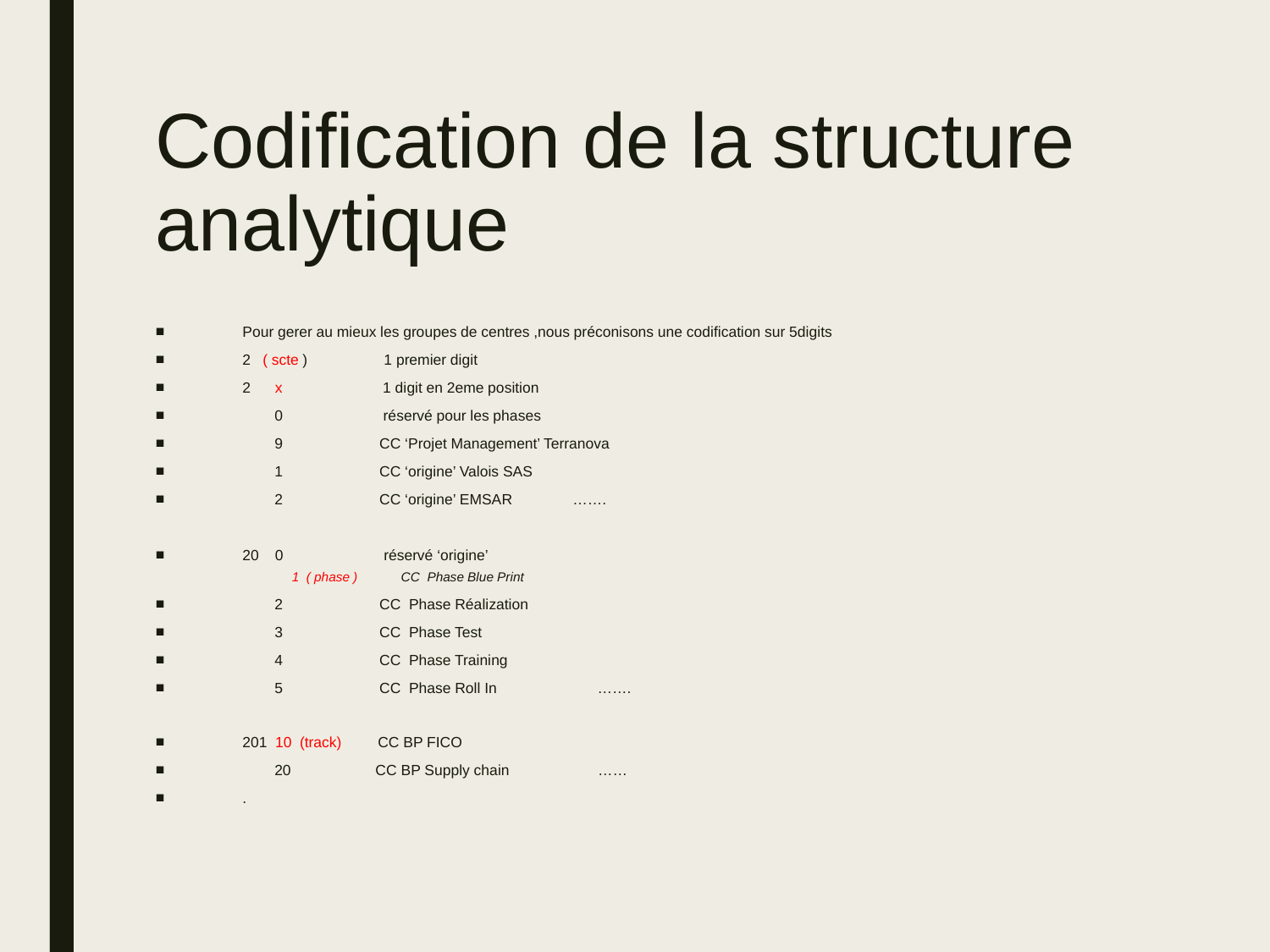

# Codification de la structure analytique
Pour gerer au mieux les groupes de centres ,nous préconisons une codification sur 5digits
2   ( scte )                   1 premier digit
2      x                         1 digit en 2eme position
        0                         réservé pour les phases
        9                        CC ‘Projet Management’ Terranova
        1                        CC ‘origine’ Valois SAS
        2                        CC ‘origine’ EMSAR               …….

20    0                         réservé ‘origine’
     1  ( phase )            CC  Phase Blue Print
        2                        CC  Phase Réalization
        3                        CC  Phase Test
        4                        CC  Phase Training
        5                        CC  Phase Roll In                         …….

201  10  (track)         CC BP FICO
        20                     CC BP Supply chain                      ……
.